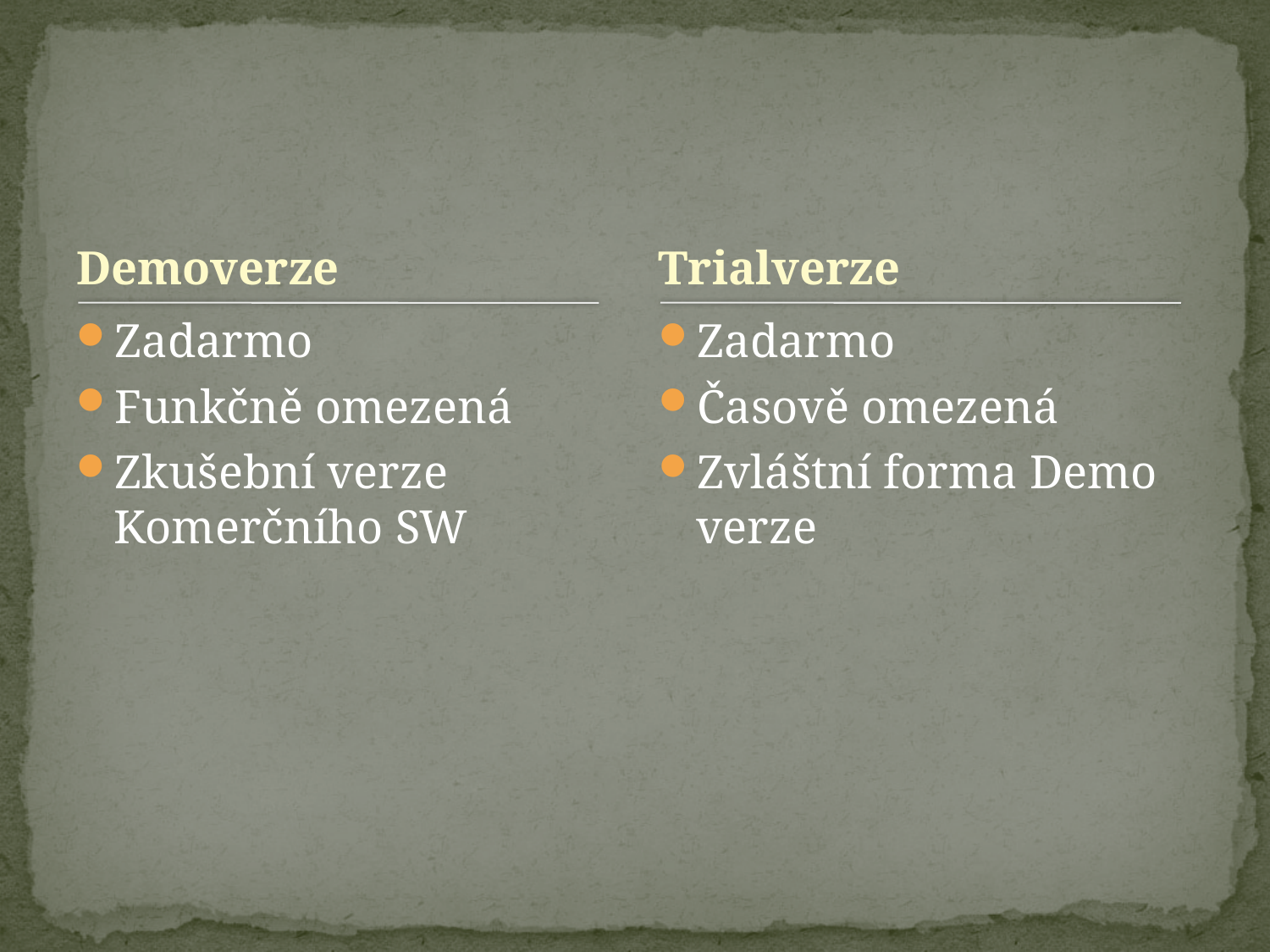

Demoverze
Trialverze
Zadarmo
Funkčně omezená
Zkušební verze Komerčního SW

Zadarmo
Časově omezená
Zvláštní forma Demo verze